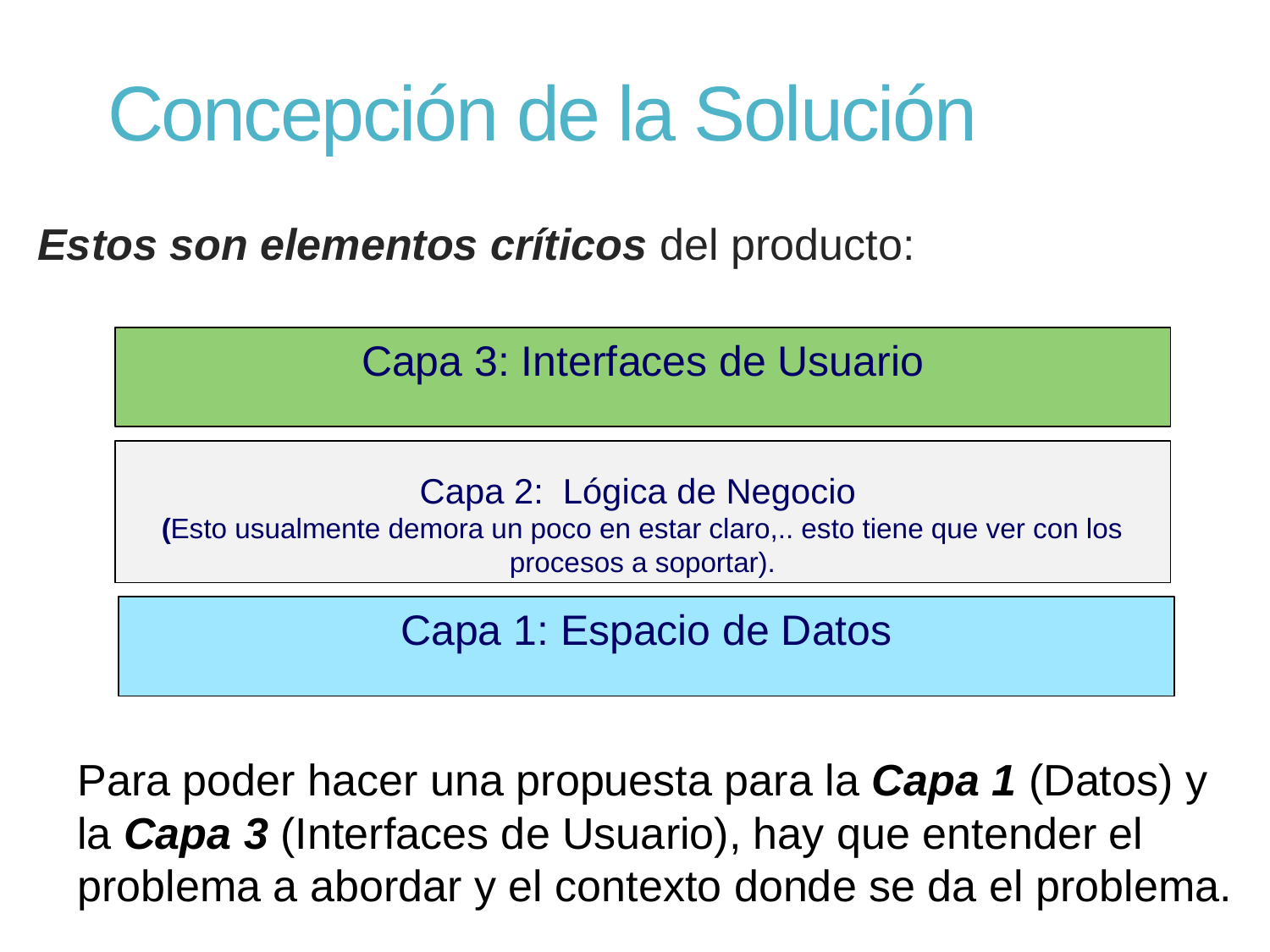

# Concepción de la Solución
Estos son elementos críticos del producto:

Capa 3: Interfaces de Usuario

Capa 2:  Lógica de Negocio
(Esto usualmente demora un poco en estar claro,.. esto tiene que ver con los procesos a soportar).
Capa 1: Espacio de Datos
Para poder hacer una propuesta para la Capa 1 (Datos) y la Capa 3 (Interfaces de Usuario), hay que entender el problema a abordar y el contexto donde se da el problema.